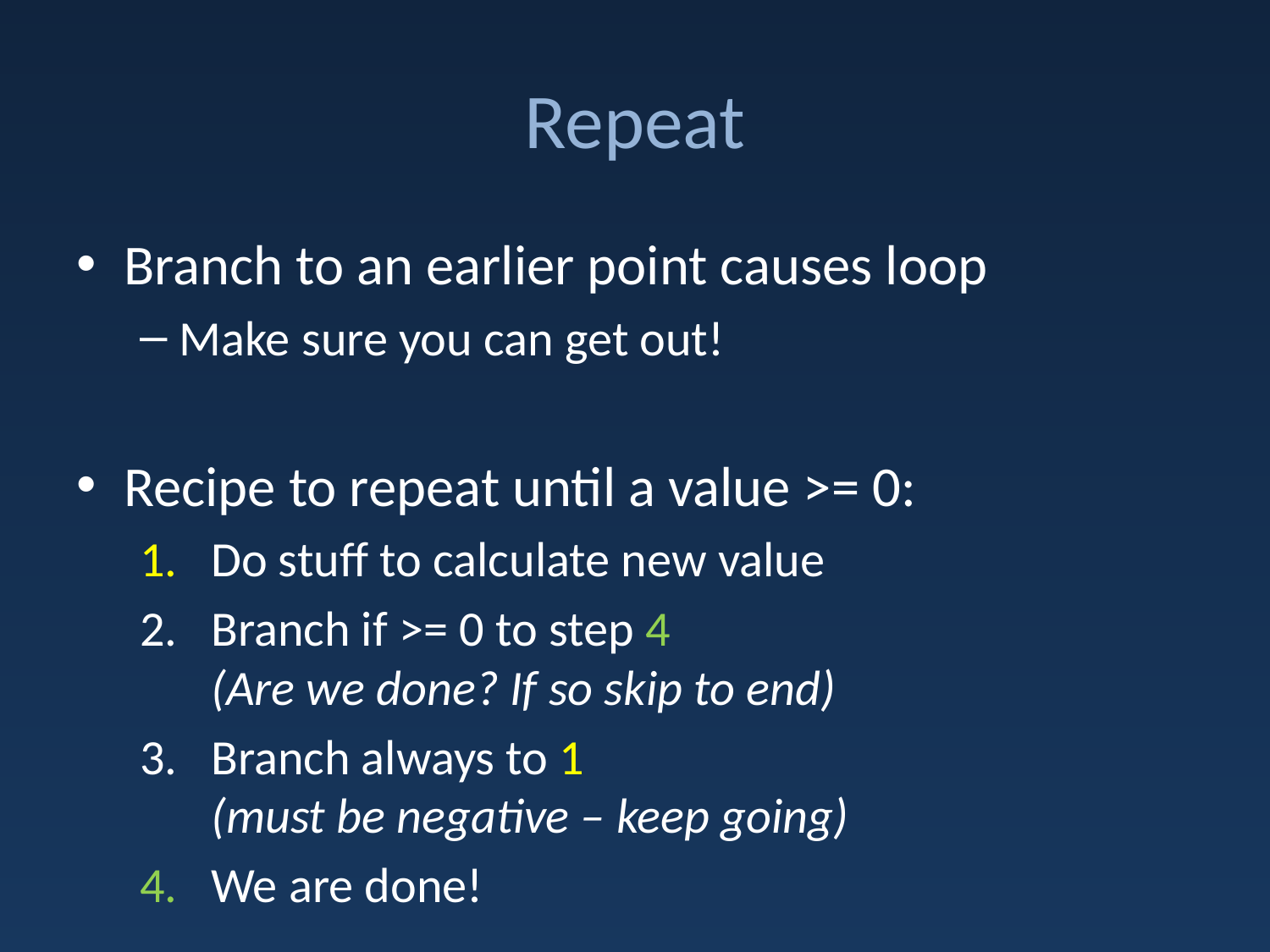

# Repeat
Branch to an earlier point causes loop
Make sure you can get out!

Recipe to repeat until a value >= 0:
Do stuff to calculate new value
Branch if >= 0 to step 4
(Are we done? If so skip to end)
Branch always to 1
(must be negative – keep going)
We are done!